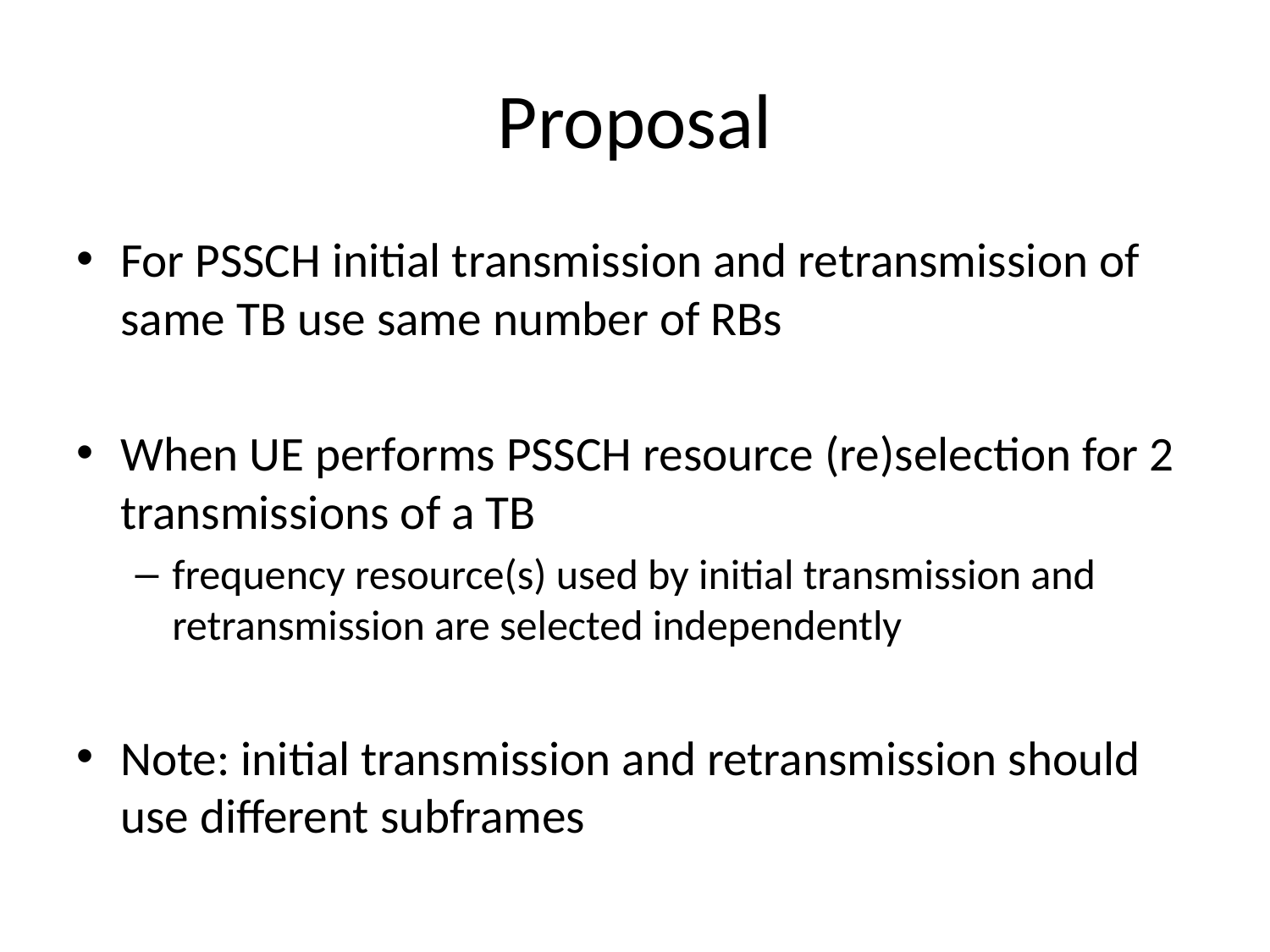

# Proposal
For PSSCH initial transmission and retransmission of same TB use same number of RBs

When UE performs PSSCH resource (re)selection for 2 transmissions of a TB
frequency resource(s) used by initial transmission and retransmission are selected independently

Note: initial transmission and retransmission should use different subframes